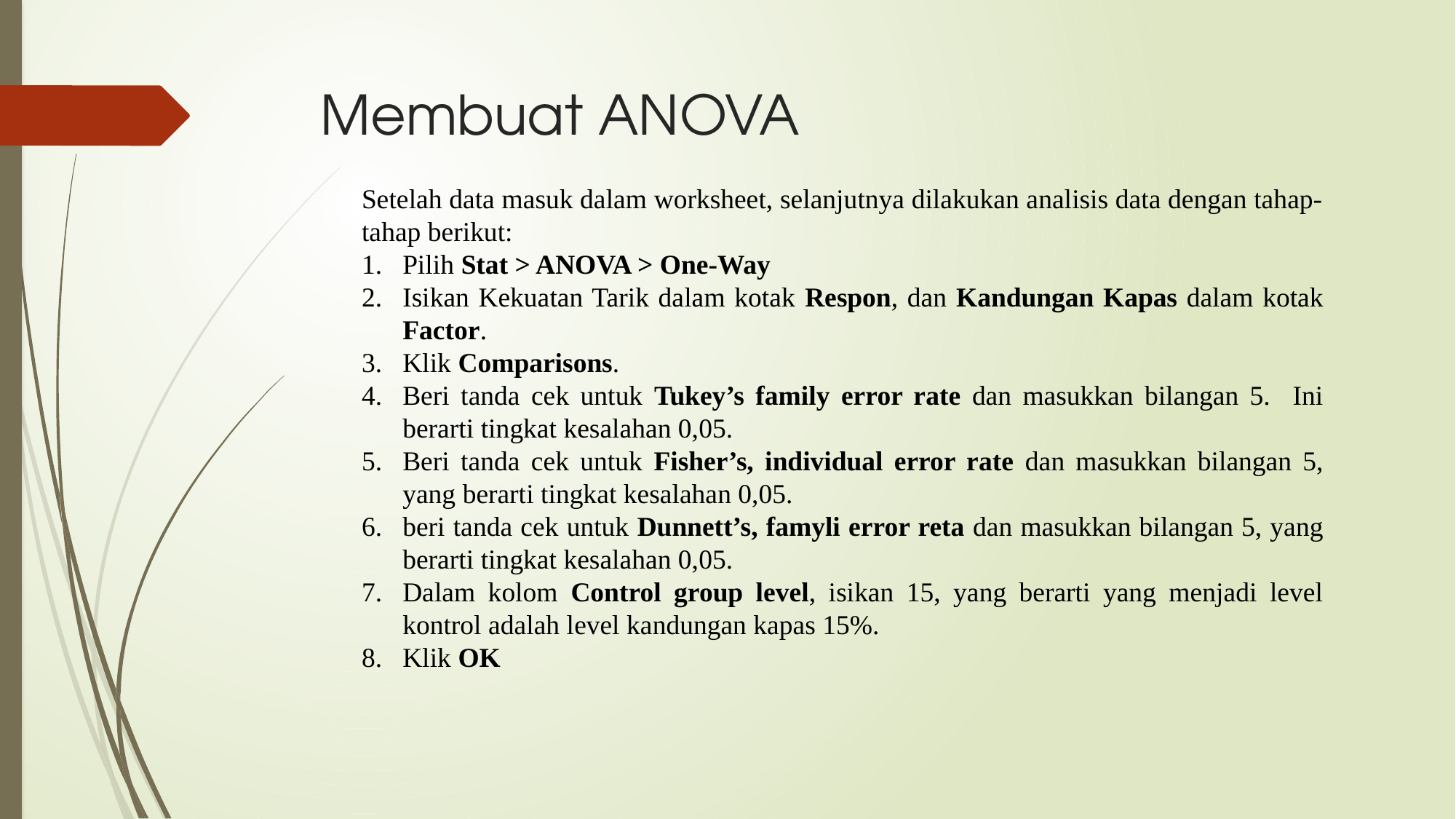

# Membuat ANOVA
Setelah data masuk dalam worksheet, selanjutnya dilakukan analisis data dengan tahap-tahap berikut:
Pilih Stat > ANOVA > One-Way
Isikan Kekuatan Tarik dalam kotak Respon, dan Kandungan Kapas dalam kotak Factor.
Klik Comparisons.
Beri tanda cek untuk Tukey’s family error rate dan masukkan bilangan 5.  Ini berarti tingkat kesalahan 0,05.
Beri tanda cek untuk Fisher’s, individual error rate dan masukkan bilangan 5, yang berarti tingkat kesalahan 0,05.
beri tanda cek untuk Dunnett’s, famyli error reta dan masukkan bilangan 5, yang berarti tingkat kesalahan 0,05.
Dalam kolom Control group level, isikan 15, yang berarti yang menjadi level kontrol adalah level kandungan kapas 15%.
Klik OK